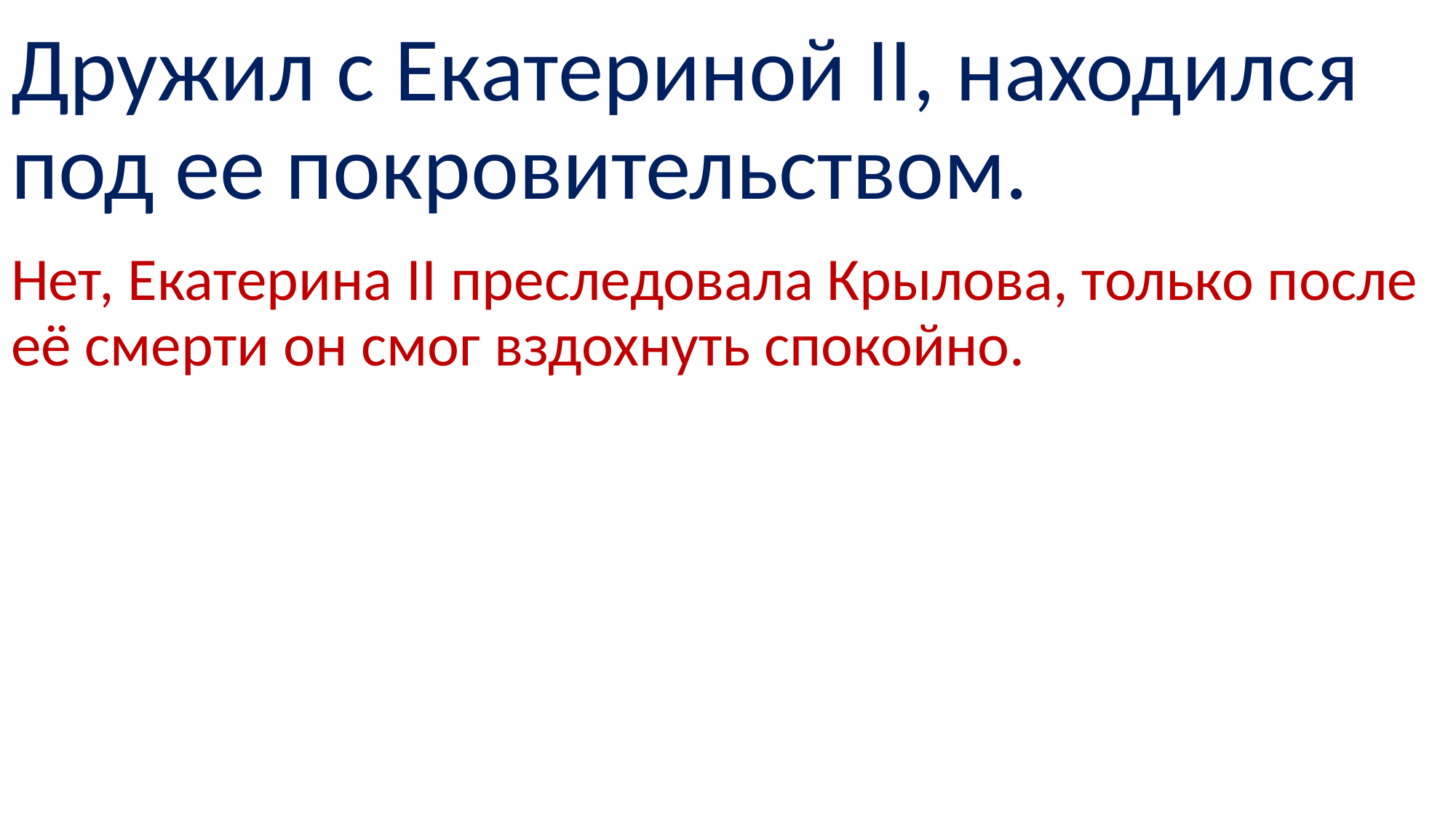

# Дружил с Екатериной II, находился под ее покровительством.
Нет, Екатерина II преследовала Крылова, только после её смерти он смог вздохнуть спокойно.